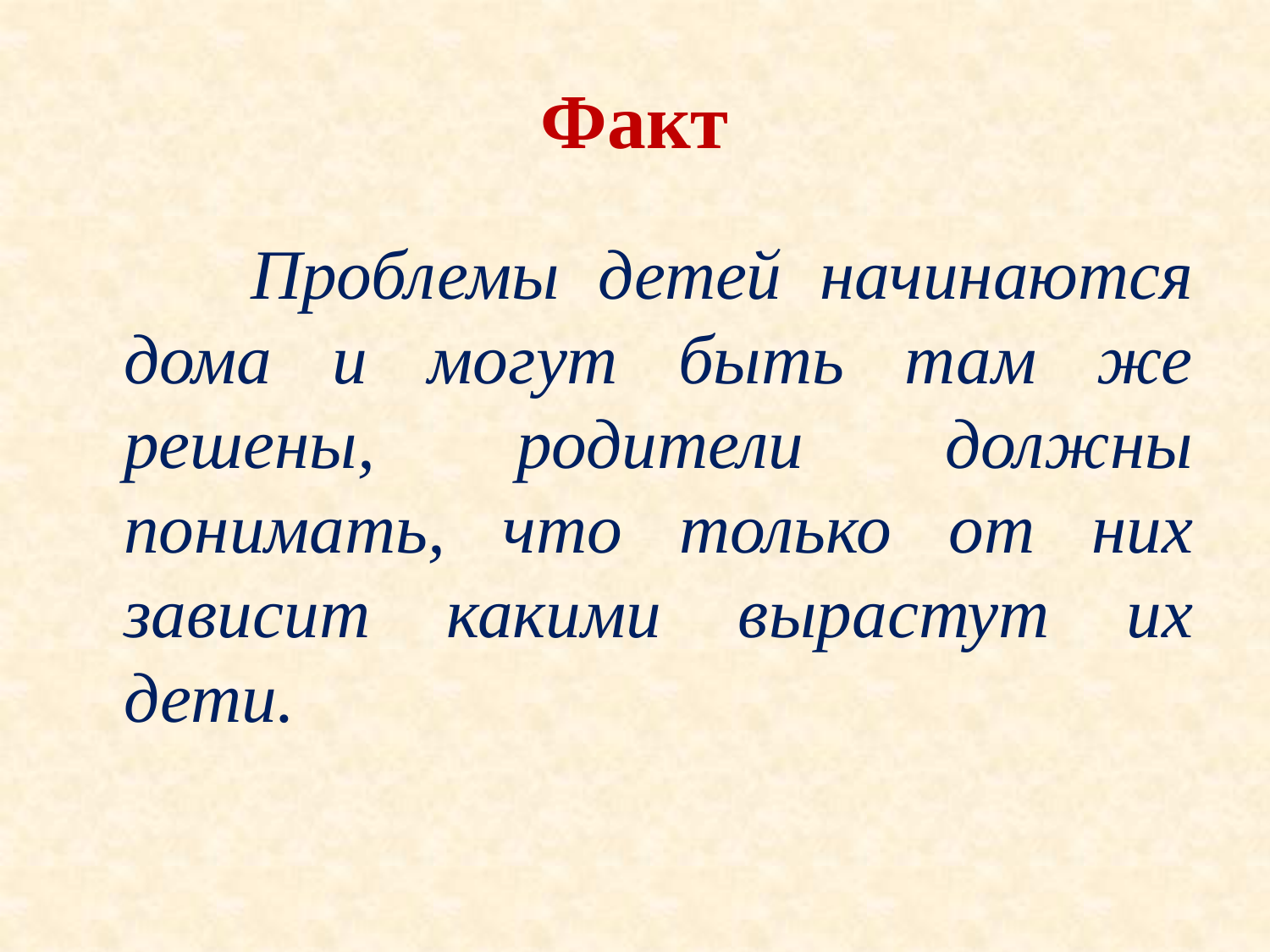

# Факт
		Проблемы детей начинаются дома и могут быть там же решены, родители должны понимать, что только от них зависит какими вырастут их дети.